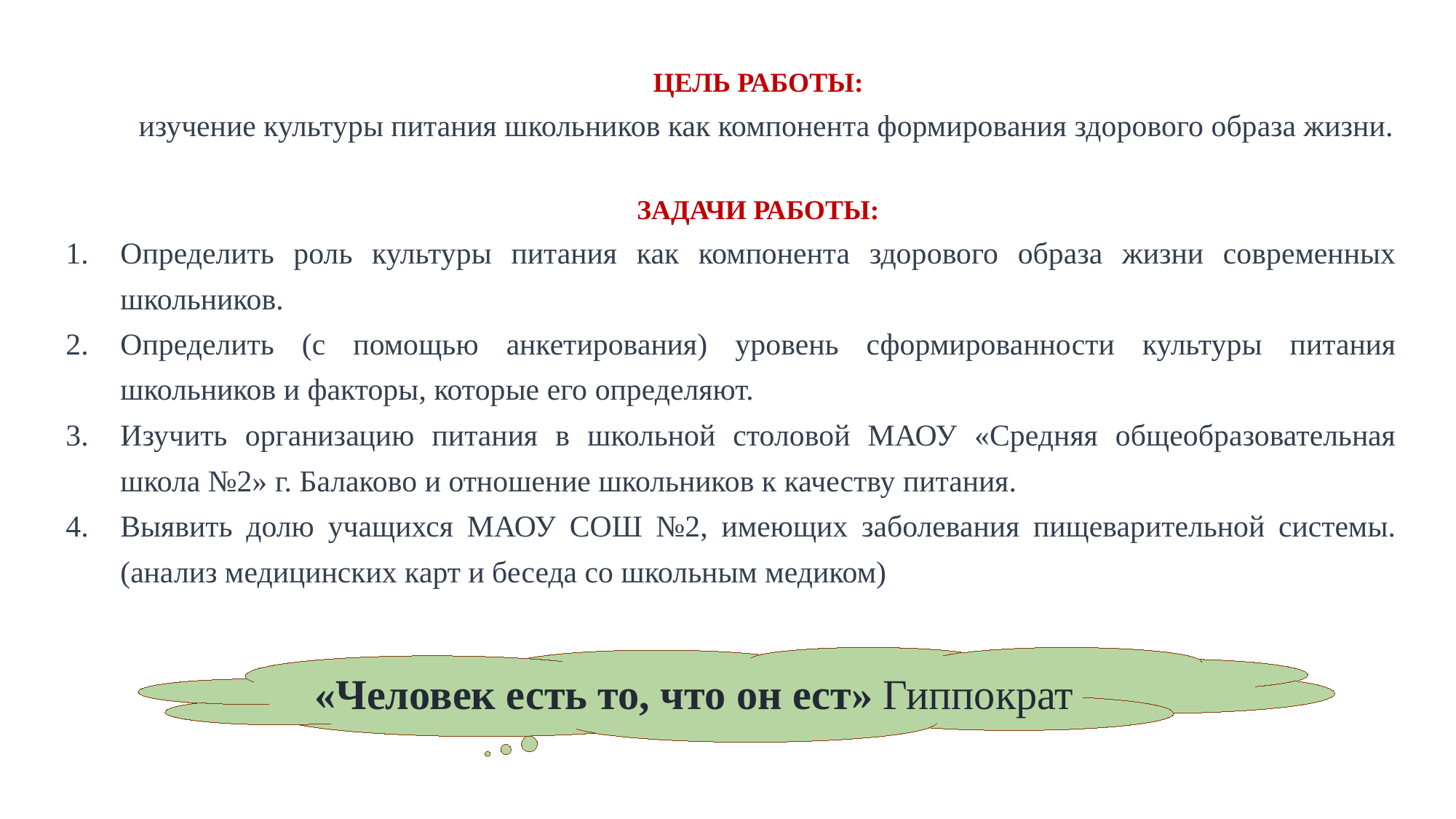

ЦЕЛЬ РАБОТЫ:
  изучение культуры питания школьников как компонента формирования здорового образа жизни.

ЗАДАЧИ РАБОТЫ:
Определить роль культуры питания как компонента здорового образа жизни современных школьников.
Определить (с помощью анкетирования) уровень сформированности культуры питания школьников и факторы, которые его определяют.
Изучить организацию питания в школьной столовой МАОУ «Средняя общеобразовательная школа №2» г. Балаково и отношение школьников к качеству питания.
Выявить долю учащихся МАОУ СОШ №2, имеющих заболевания пищеварительной системы. (анализ медицинских карт и беседа со школьным медиком)
«Человек есть то, что он ест» Гиппократ